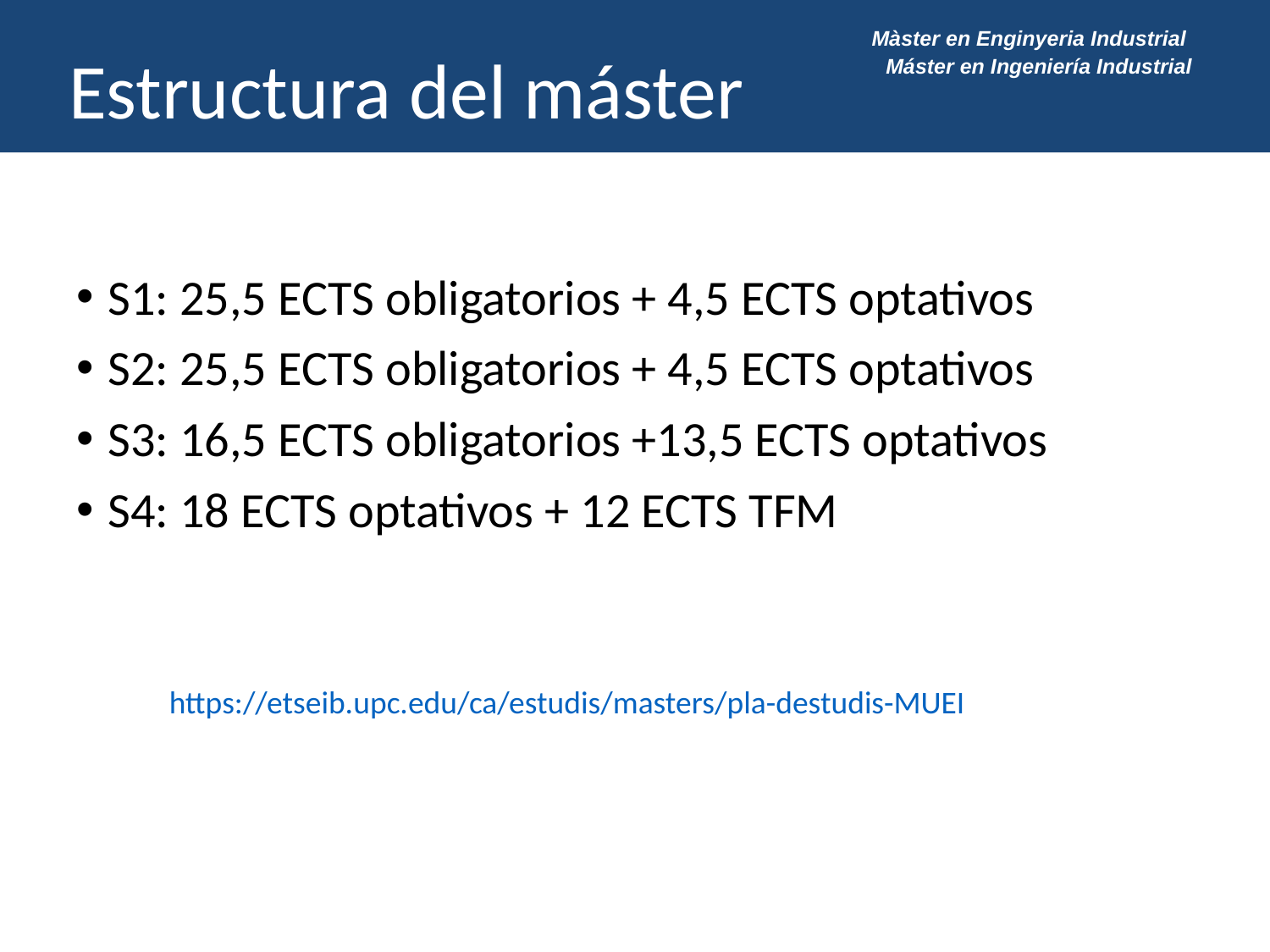

# Estructura del máster
S1: 25,5 ECTS obligatorios + 4,5 ECTS optativos
S2: 25,5 ECTS obligatorios + 4,5 ECTS optativos
S3: 16,5 ECTS obligatorios +13,5 ECTS optativos
S4: 18 ECTS optativos + 12 ECTS TFM
https://etseib.upc.edu/ca/estudis/masters/pla-destudis-MUEI